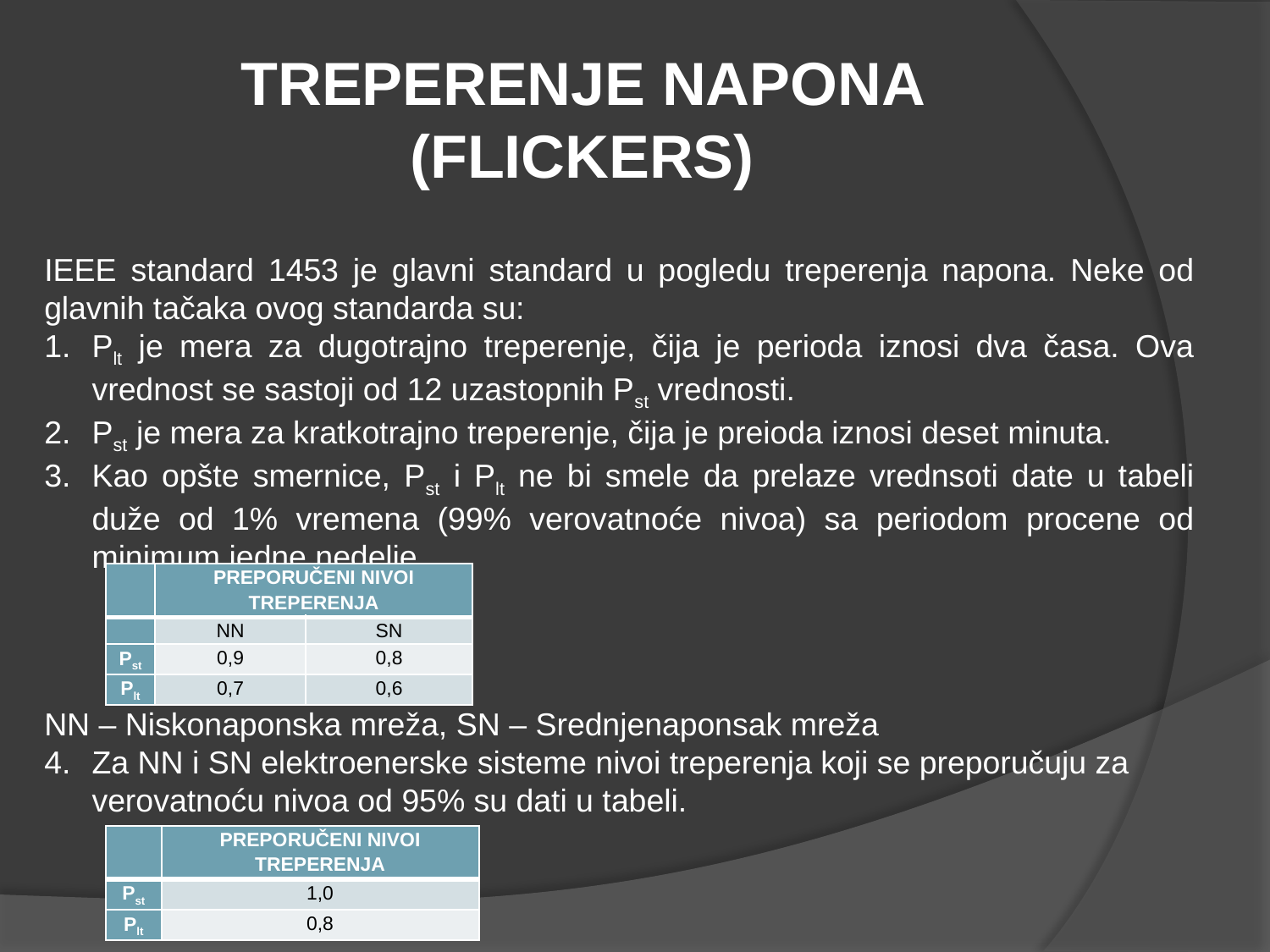

# TREPERENJE NAPONA (FLICKERS)
IEEE standard 1453 je glavni standard u pogledu treperenja napona. Neke od glavnih tačaka ovog standarda su:
Plt je mera za dugotrajno treperenje, čija je perioda iznosi dva časa. Ova vrednost se sastoji od 12 uzastopnih Pst vrednosti.
Pst je mera za kratkotrajno treperenje, čija je preioda iznosi deset minuta.
Kao opšte smernice, Pst i Plt ne bi smele da prelaze vrednsoti date u tabeli duže od 1% vremena (99% verovatnoće nivoa) sa periodom procene od minimum jedne nedelje.
|  | PREPORUČENI NIVOI TREPERENJA |  |
| --- | --- | --- |
|  | NN | SN |
| Pst | 0,9 | 0,8 |
| Plt | 0,7 | 0,6 |
NN – Niskonaponska mreža, SN – Srednjenaponsak mreža
Za NN i SN elektroenerske sisteme nivoi treperenja koji se preporučuju za verovatnoću nivoa od 95% su dati u tabeli.
|  | PREPORUČENI NIVOI TREPERENJA |
| --- | --- |
| Pst | 1,0 |
| Plt | 0,8 |